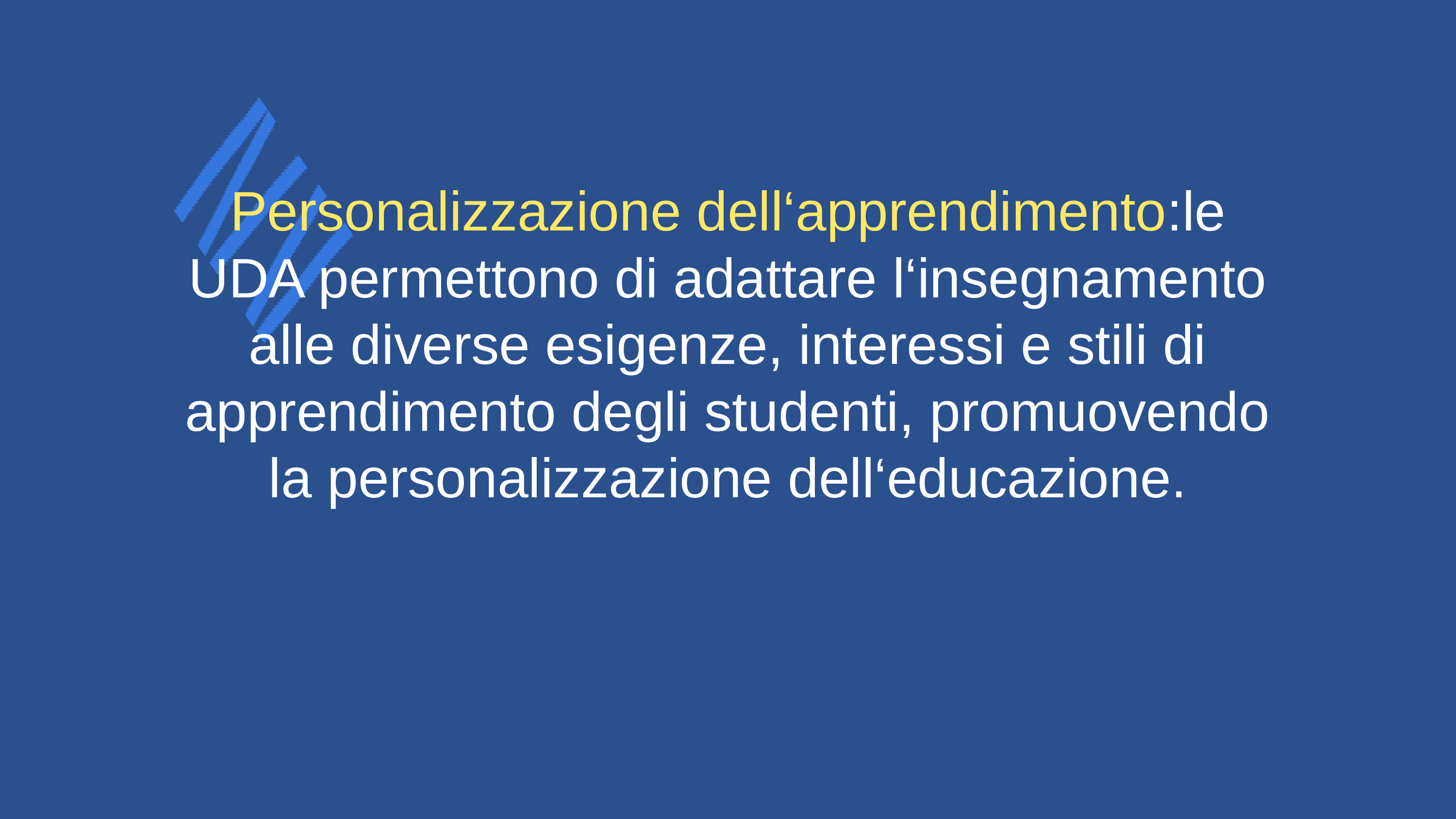

Personalizzazione dell‘apprendimento:le UDA permettono di adattare l‘insegnamento alle diverse esigenze, interessi e stili di apprendimento degli studenti, promuovendo la personalizzazione dell‘educazione.